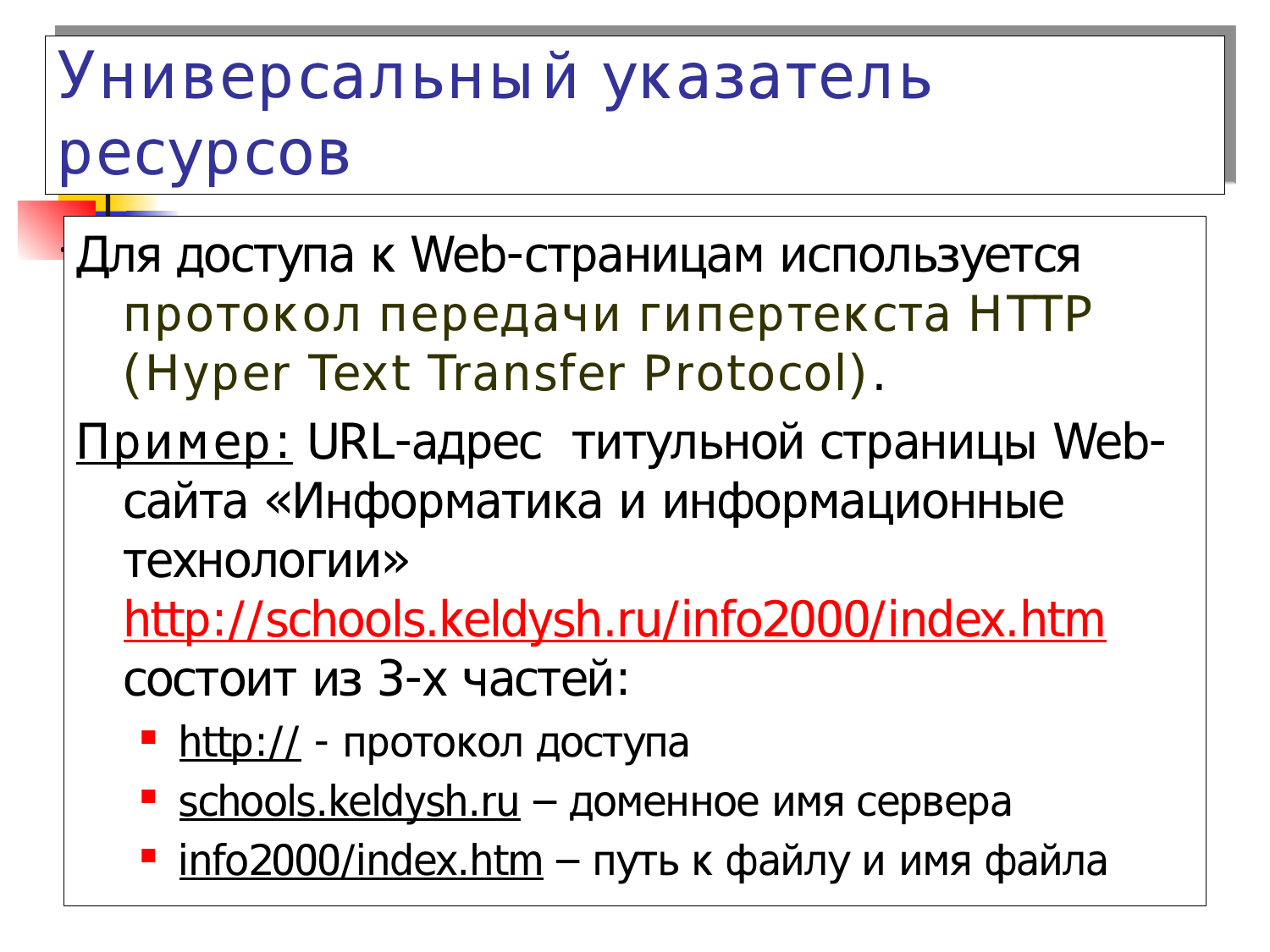

# Универсальный указатель ресурсов
Для доступа к Web-страницам используется протокол передачи гипертекста HTTP (Hyper Text Transfer Protocol).
Пример: URL-адрес  титульной страницы Web-сайта «Информатика и информационные технологии» http://schools.keldysh.ru/info2000/index.htm состоит из 3-х частей:
http:// - протокол доступа
schools.keldysh.ru – доменное имя сервера
info2000/index.htm – путь к файлу и имя файла